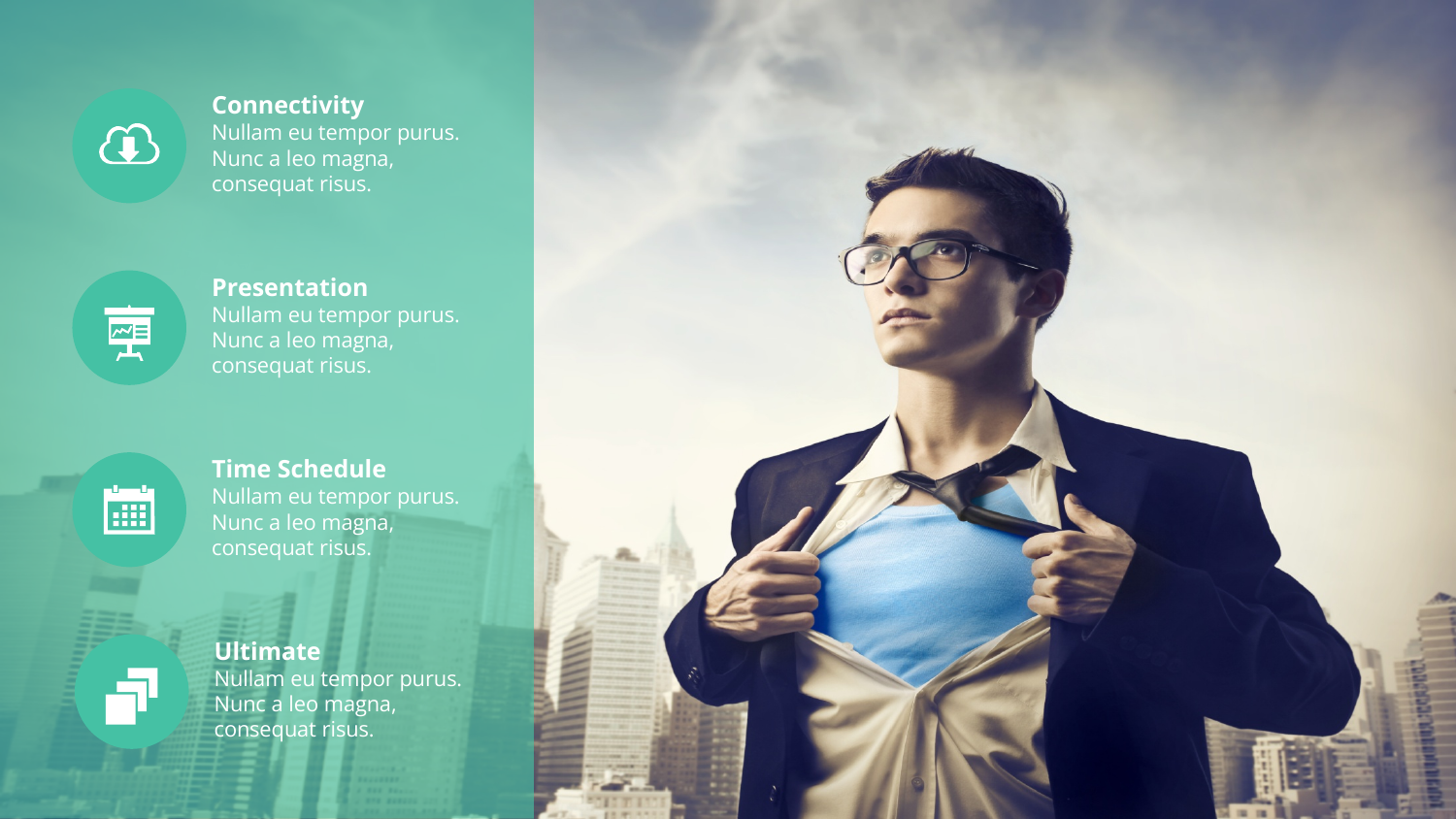

Connectivity
Nullam eu tempor purus. Nunc a leo magna, consequat risus.

Presentation
Nullam eu tempor purus. Nunc a leo magna, consequat risus.

Time Schedule
Nullam eu tempor purus. Nunc a leo magna, consequat risus.

Ultimate
Nullam eu tempor purus. Nunc a leo magna, consequat risus.